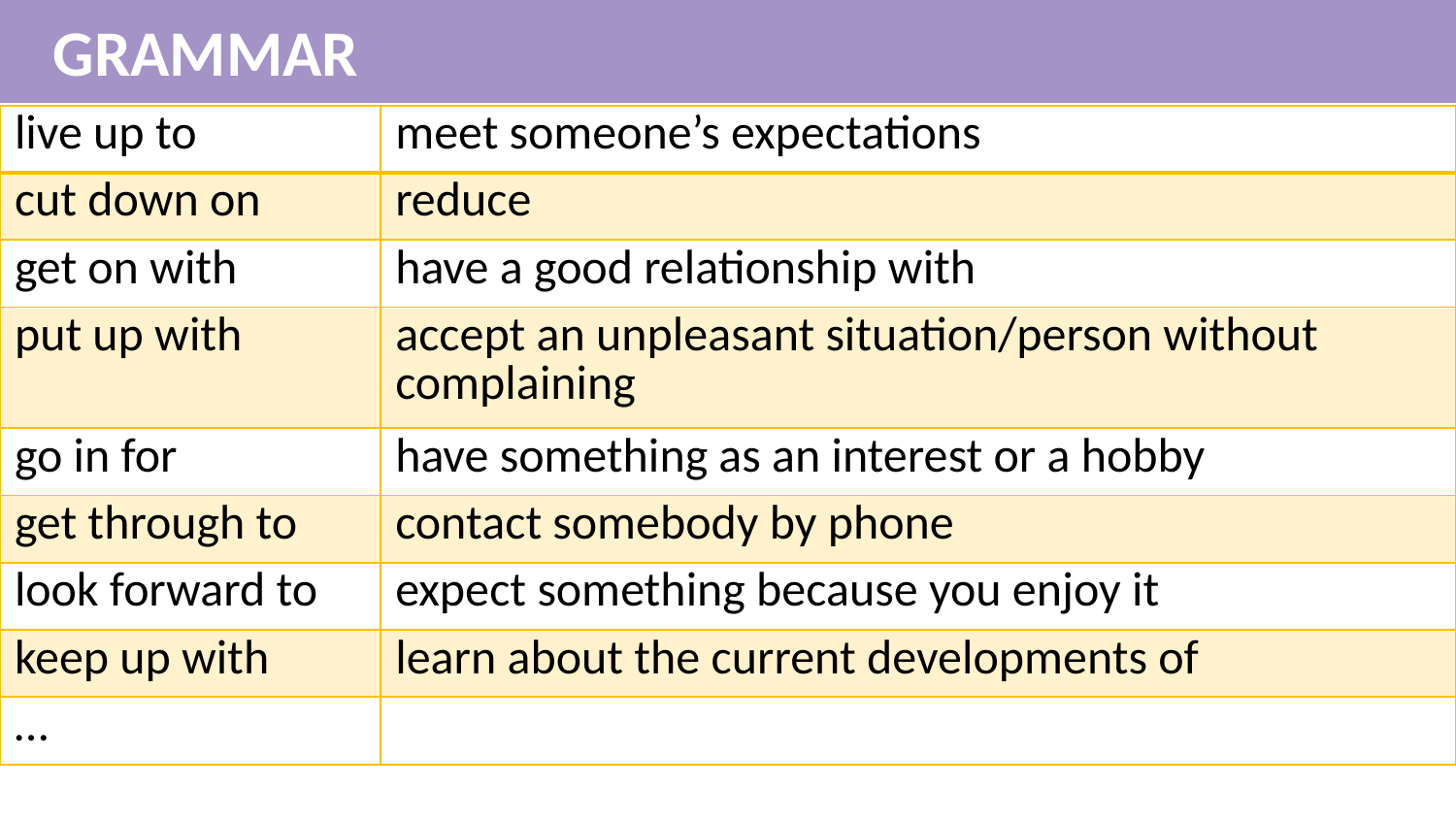

GRAMMAR
| live up to | meet someone’s expectations |
| --- | --- |
| cut down on | reduce |
| get on with | have a good relationship with |
| put up with | accept an unpleasant situation/person without complaining |
| go in for | have something as an interest or a hobby |
| get through to | contact somebody by phone |
| look forward to | expect something because you enjoy it |
| keep up with | learn about the current developments of |
| … |  |